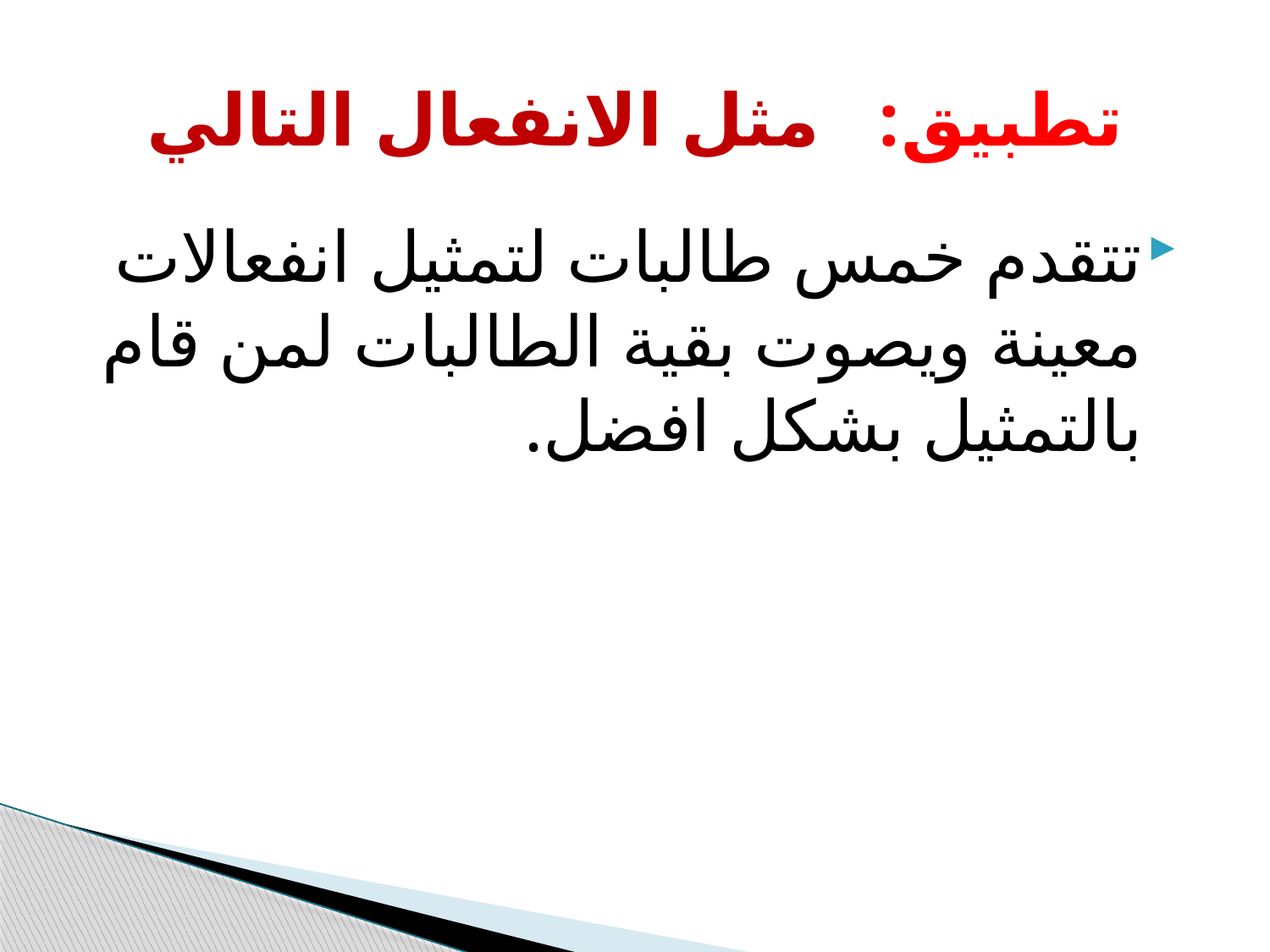

# تطبيق:   مثل الانفعال التالي
تتقدم خمس طالبات لتمثيل انفعالات معينة ويصوت بقية الطالبات لمن قام بالتمثيل بشكل افضل.